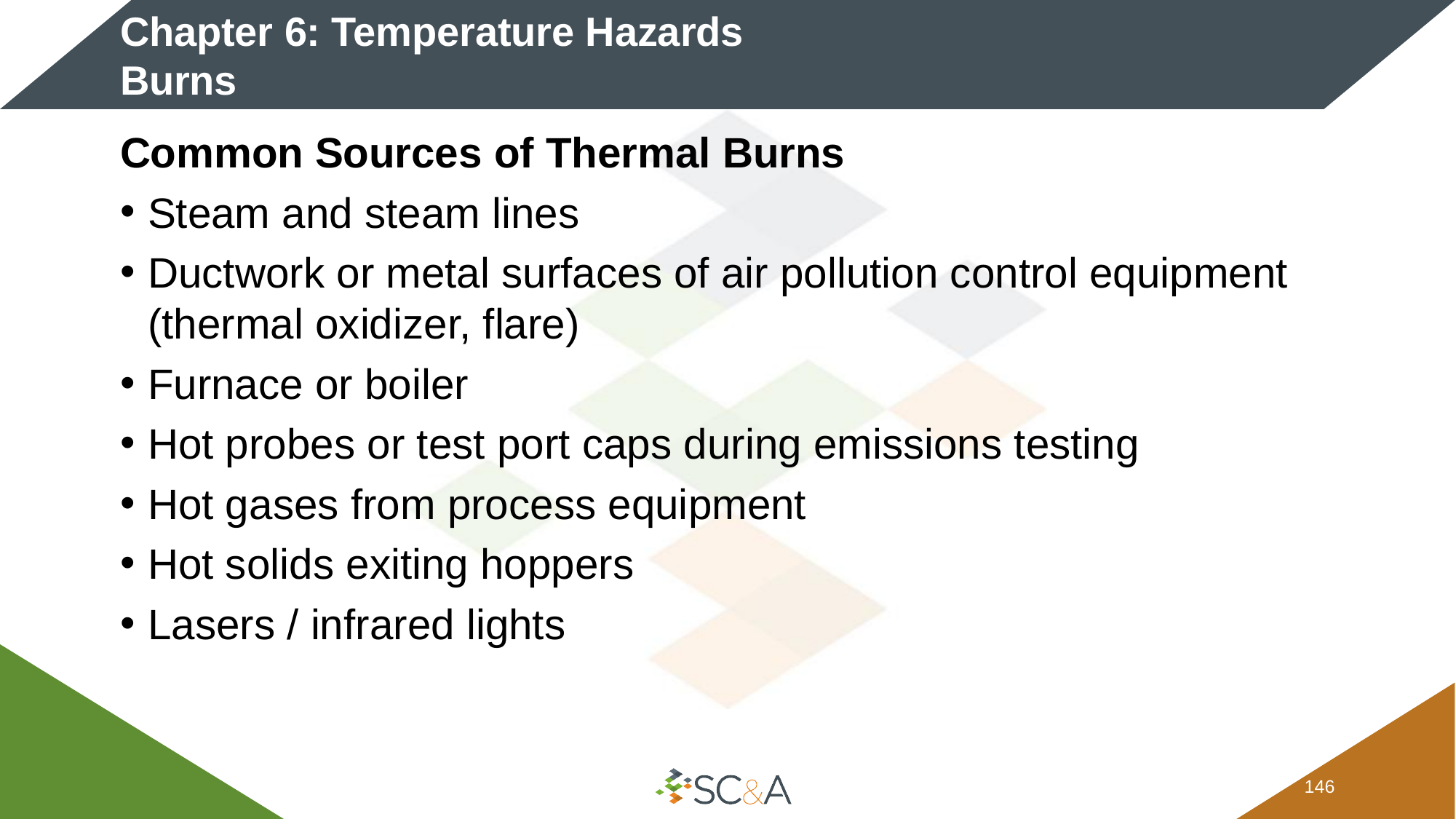

# Chapter 6: Temperature Hazards Burns
Common Sources of Thermal Burns
Steam and steam lines
Ductwork or metal surfaces of air pollution control equipment (thermal oxidizer, flare)
Furnace or boiler
Hot probes or test port caps during emissions testing
Hot gases from process equipment
Hot solids exiting hoppers
Lasers / infrared lights
146